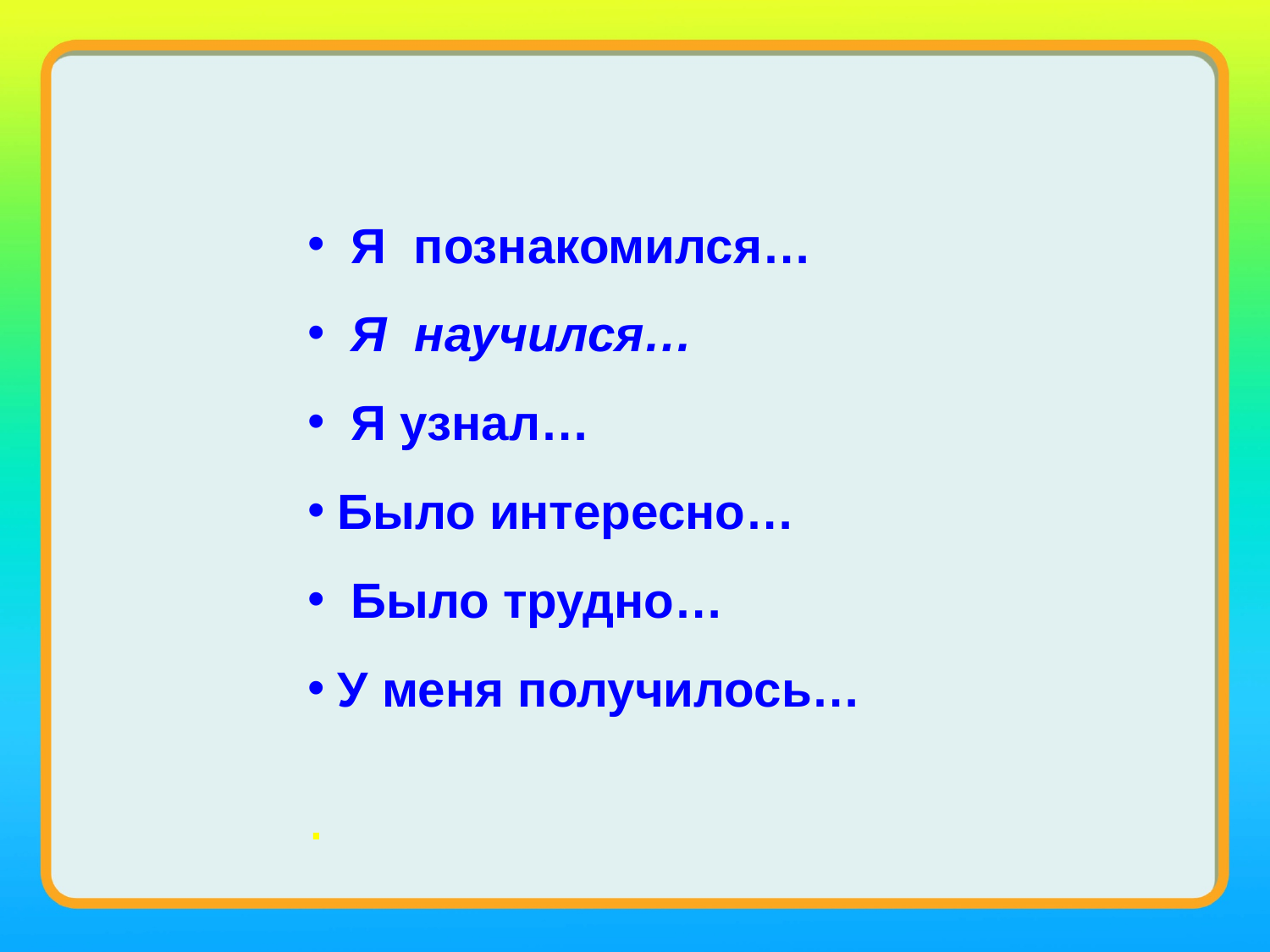

#
 Я  познакомился…
 Я  научился…
 Я узнал…
Было интересно…
 Было трудно…
У меня получилось…

.